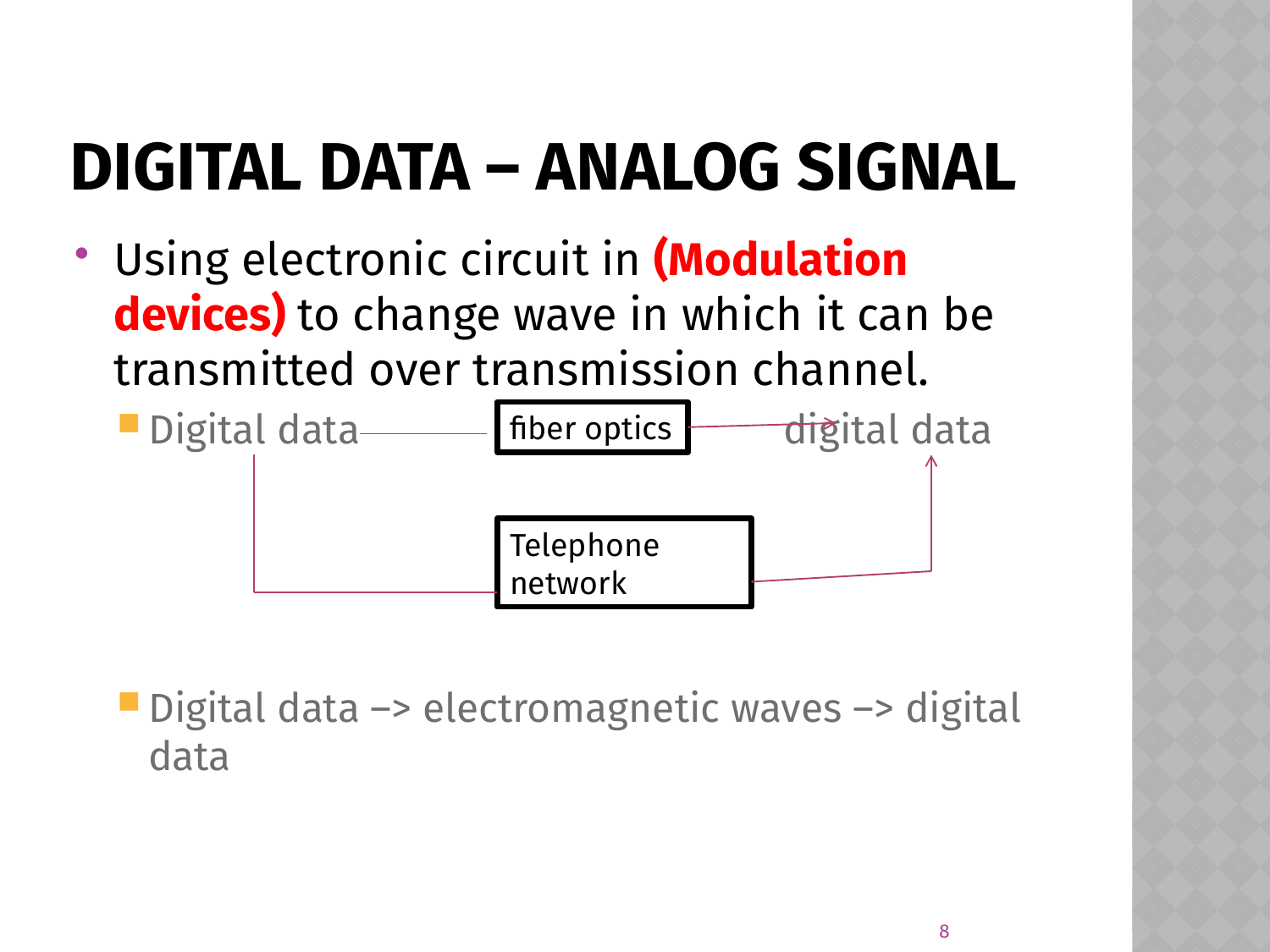

# Digital data – analog signal
Using electronic circuit in (Modulation devices) to change wave in which it can be transmitted over transmission channel.
Digital data				digital data

Digital data –> electromagnetic waves –> digital data
fiber optics
Telephone network
8